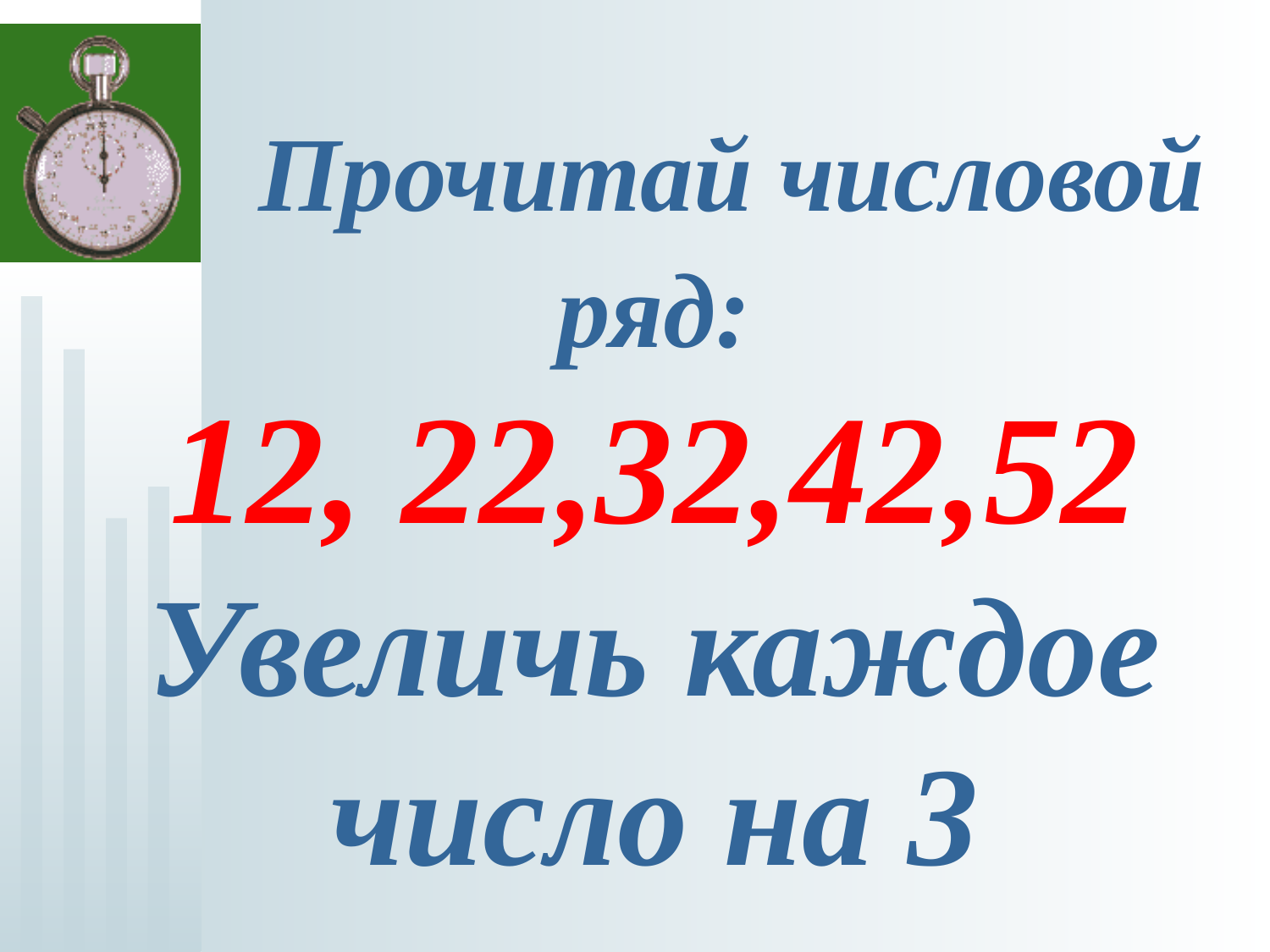

# Прочитай числовой ряд: 12, 22,32,42,52 Увеличь каждое число на 3